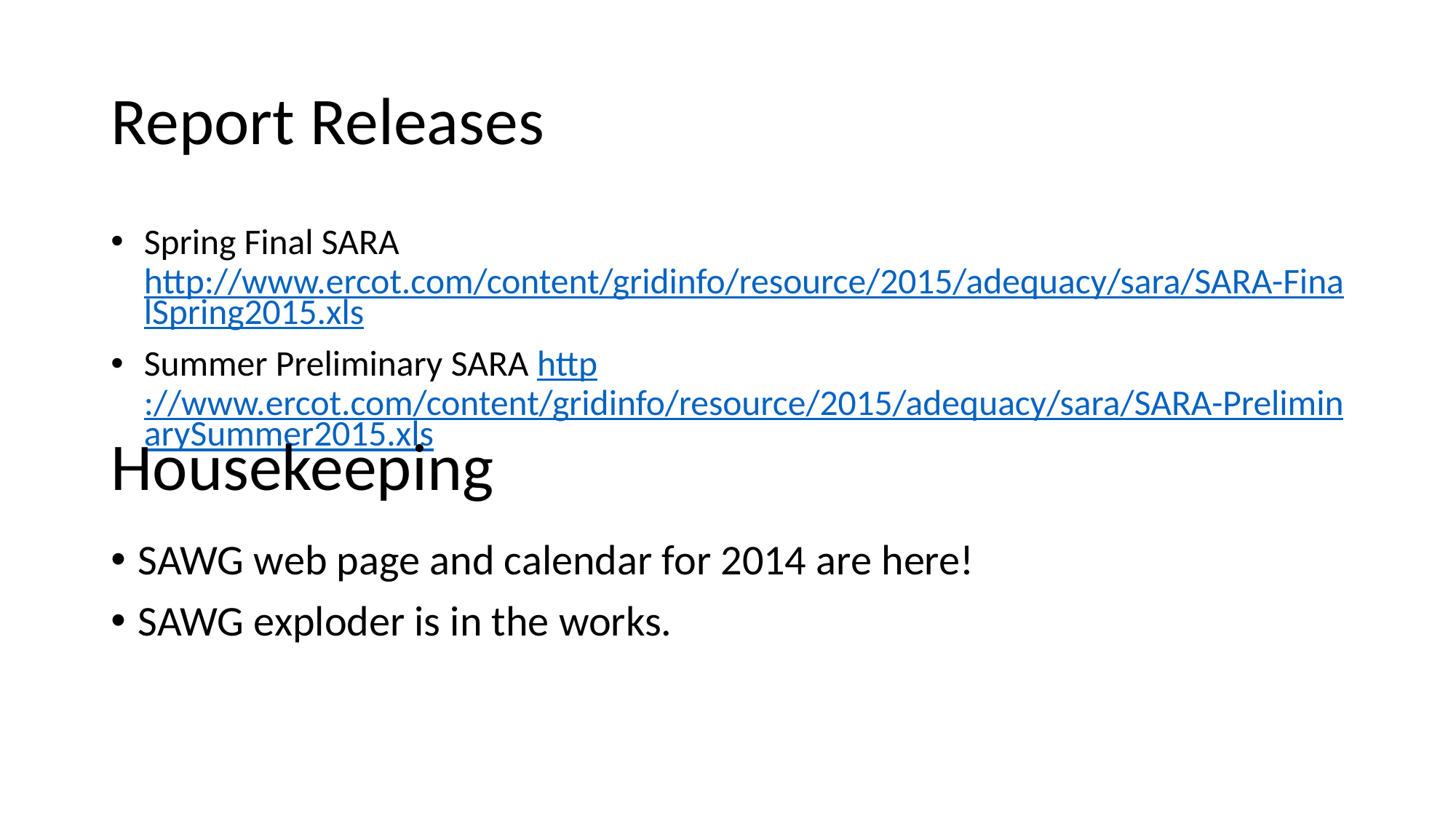

# Report Releases
Spring Final SARA  http://www.ercot.com/content/gridinfo/resource/2015/adequacy/sara/SARA-FinalSpring2015.xls
Summer Preliminary SARA http://www.ercot.com/content/gridinfo/resource/2015/adequacy/sara/SARA-PreliminarySummer2015.xls

Housekeeping

SAWG web page and calendar for 2014 are here!
SAWG exploder is in the works.